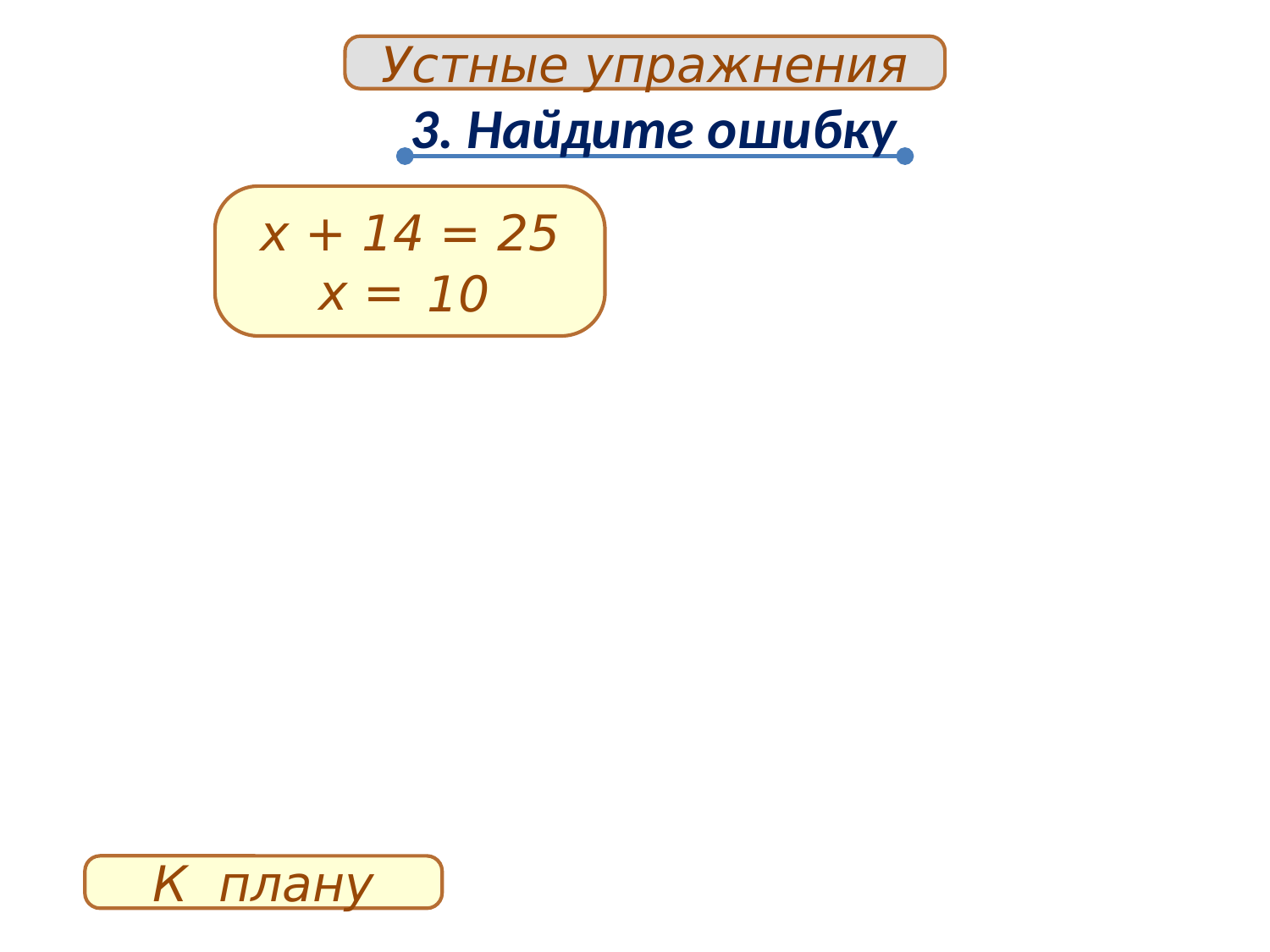

Устные упражнения
3. Найдите ошибку
x + 14 = 25
     x =
10
К  плану